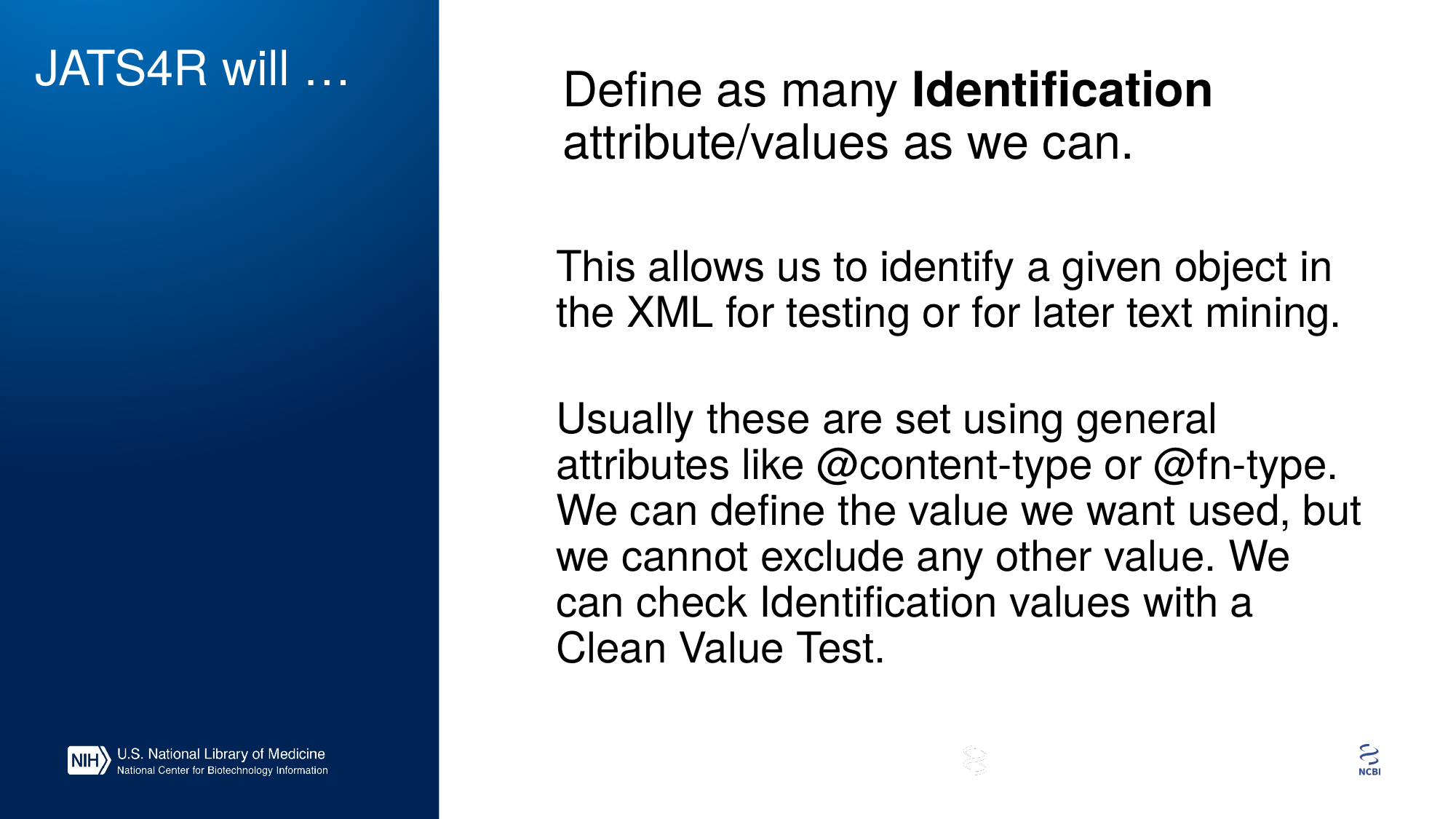

# JATS4R will …
Define as many Identification attribute/values as we can.

This allows us to identify a given object in the XML for testing or for later text mining.

Usually these are set using general attributes like @content-type or @fn-type. We can define the value we want used, but we cannot exclude any other value. We can check Identification values with a Clean Value Test.